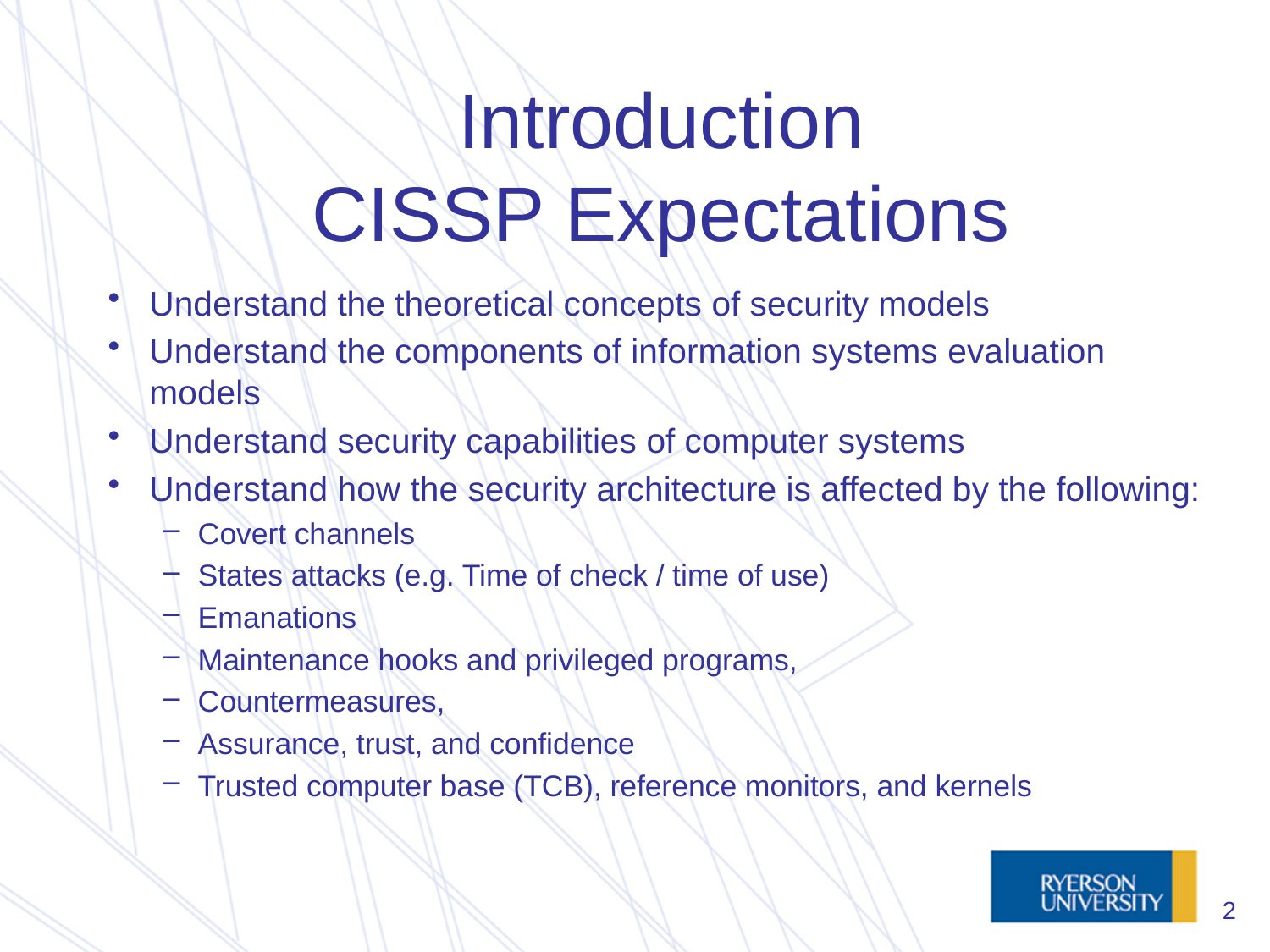

# Introduction CISSP Expectations
Understand the theoretical concepts of security models
Understand the components of information systems evaluation models
Understand security capabilities of computer systems
Understand how the security architecture is affected by the following:
Covert channels
States attacks (e.g. Time of check / time of use)
Emanations
Maintenance hooks and privileged programs,
Countermeasures,
Assurance, trust, and confidence
Trusted computer base (TCB), reference monitors, and kernels

2